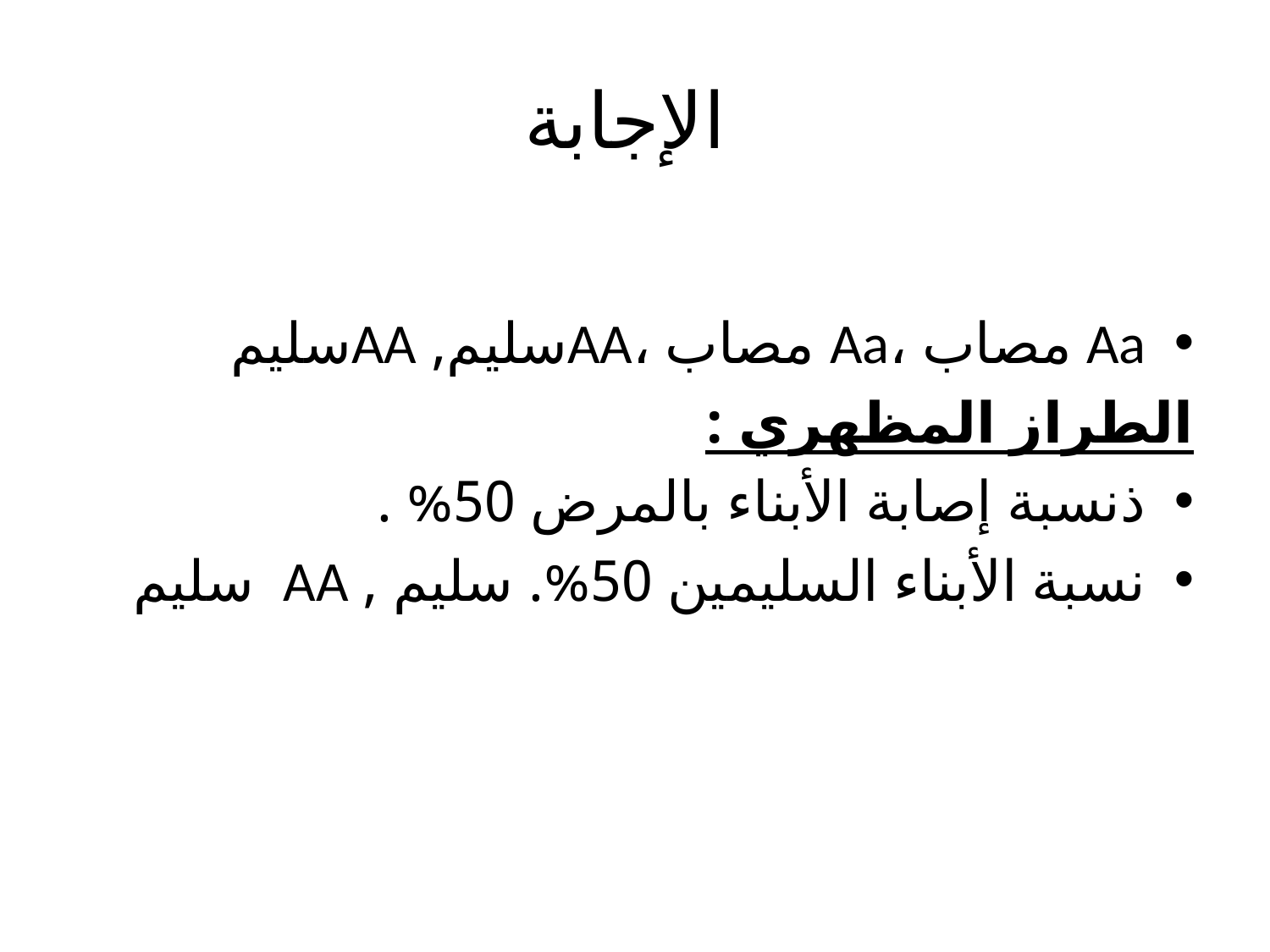

# الإجابة

Aa مصاب ،Aa مصاب ،AAسليم, AAسليم
الطراز المظهري :
ذنسبة إصابة الأبناء بالمرض 50% .
نسبة الأبناء السليمين 50%. سليم , AA  سليم